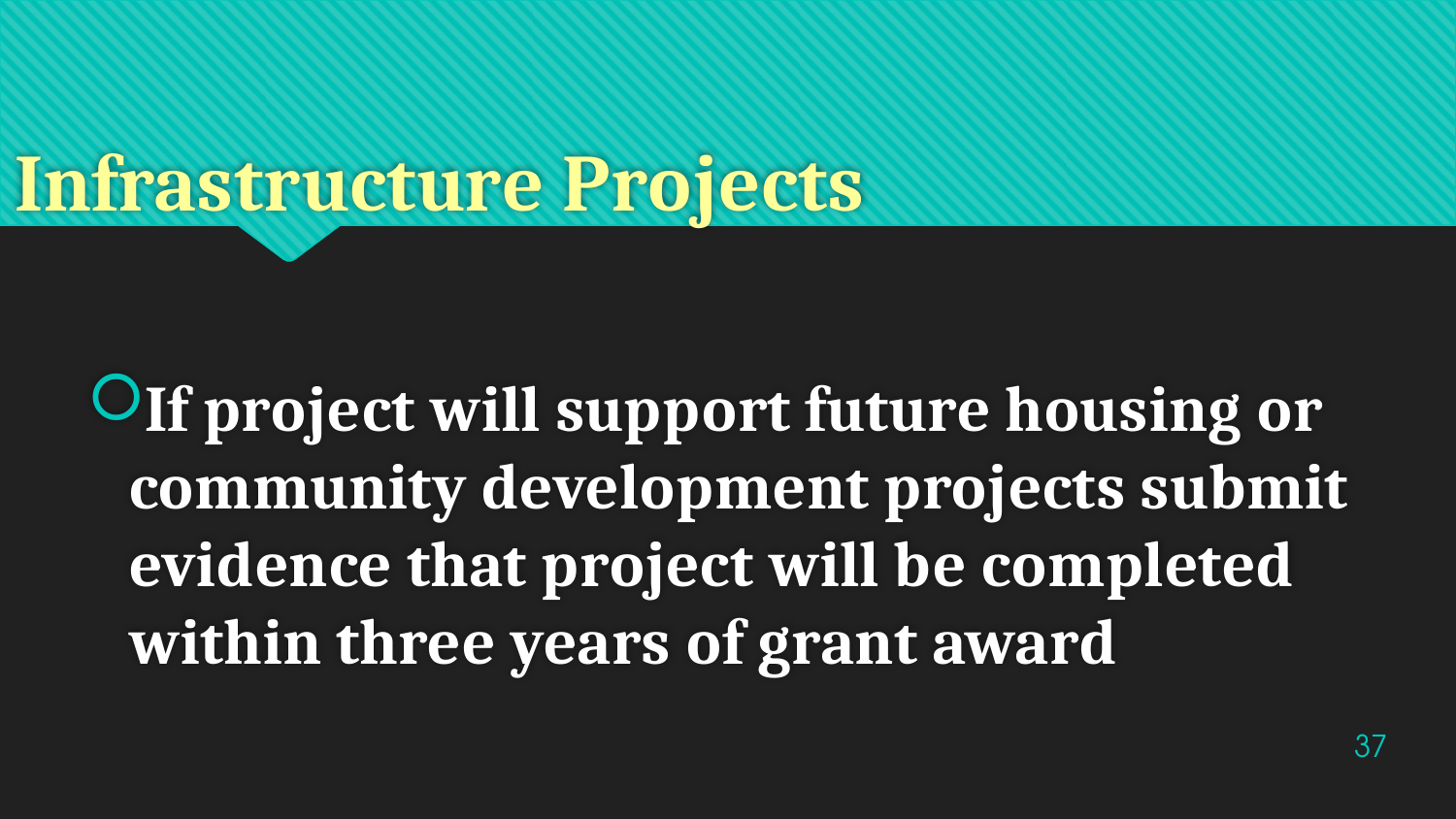

# Infrastructure Projects
If project will support future housing or community development projects submit evidence that project will be completed within three years of grant award
37